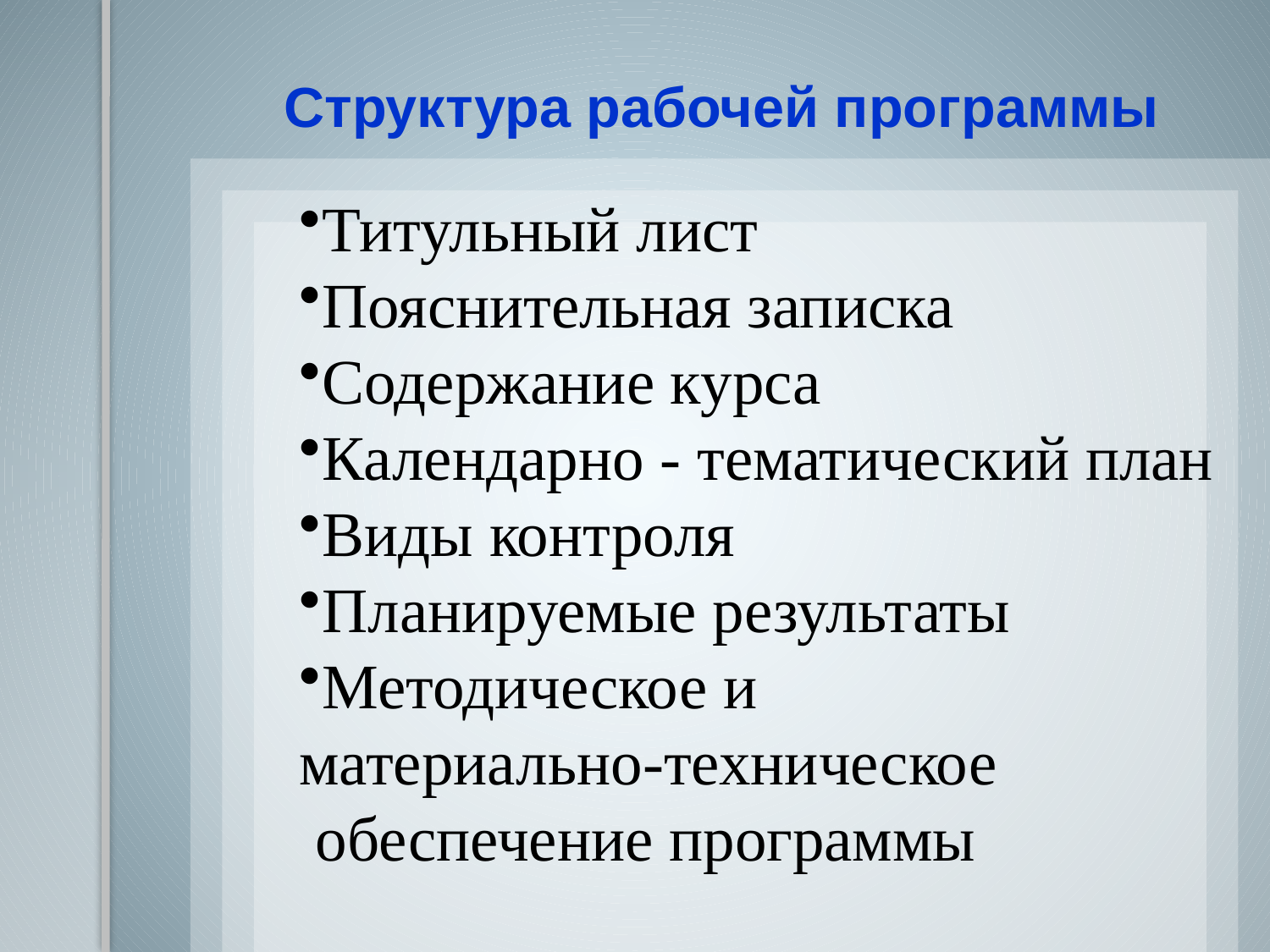

Титульный лист
Пояснительная записка
Содержание курса
Календарно - тематический план
Виды контроля
Планируемые результаты
Методическое и
материально-техническое
 обеспечение программы
# Структура рабочей программы